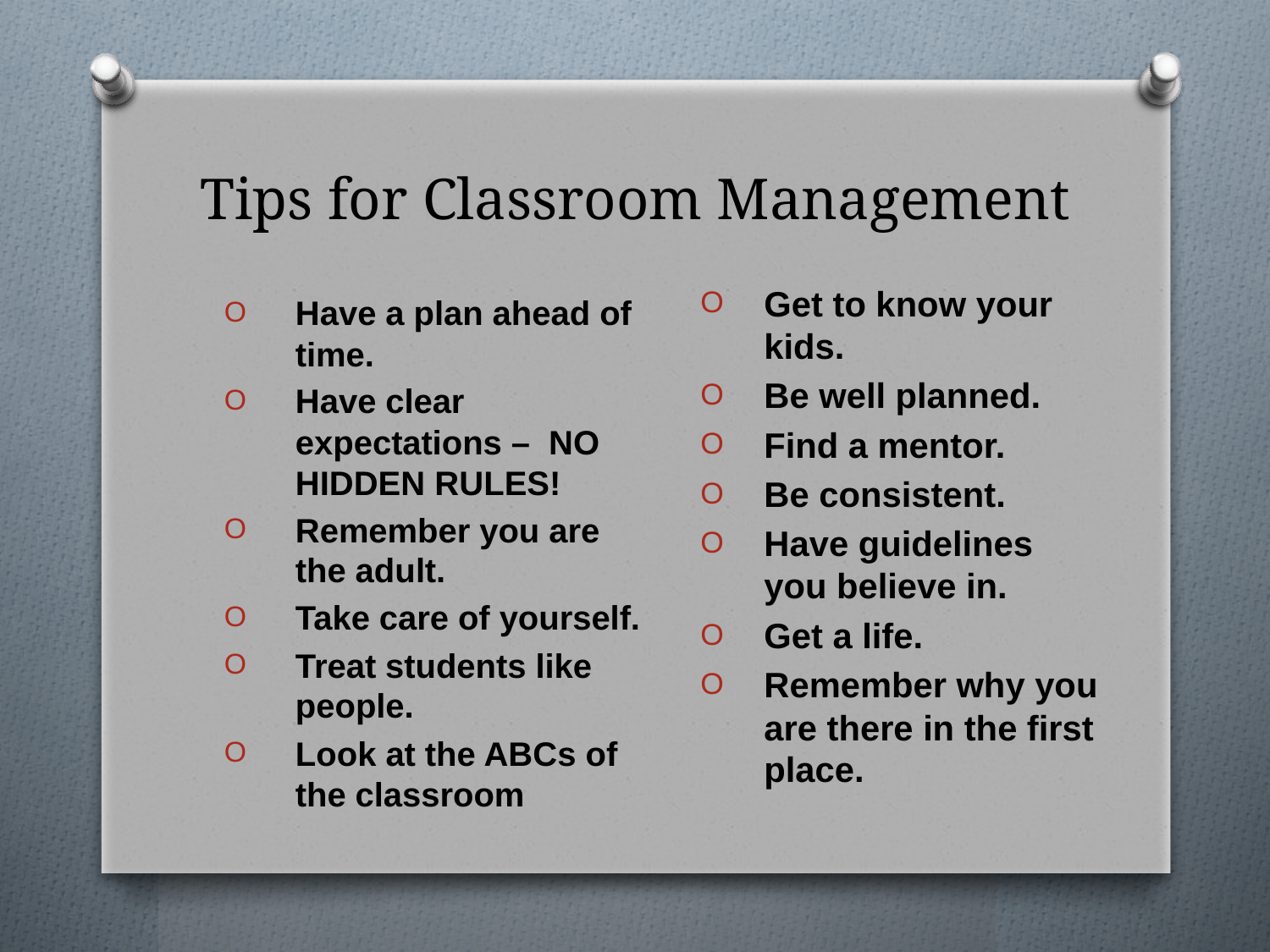

# Tips for Classroom Management
Get to know your kids.
Be well planned.
Find a mentor.
Be consistent.
Have guidelines you believe in.
Get a life.
Remember why you are there in the first place.
Have a plan ahead of time.
Have clear expectations –  NO HIDDEN RULES!
Remember you are the adult.
Take care of yourself.
Treat students like people.
Look at the ABCs of the classroom